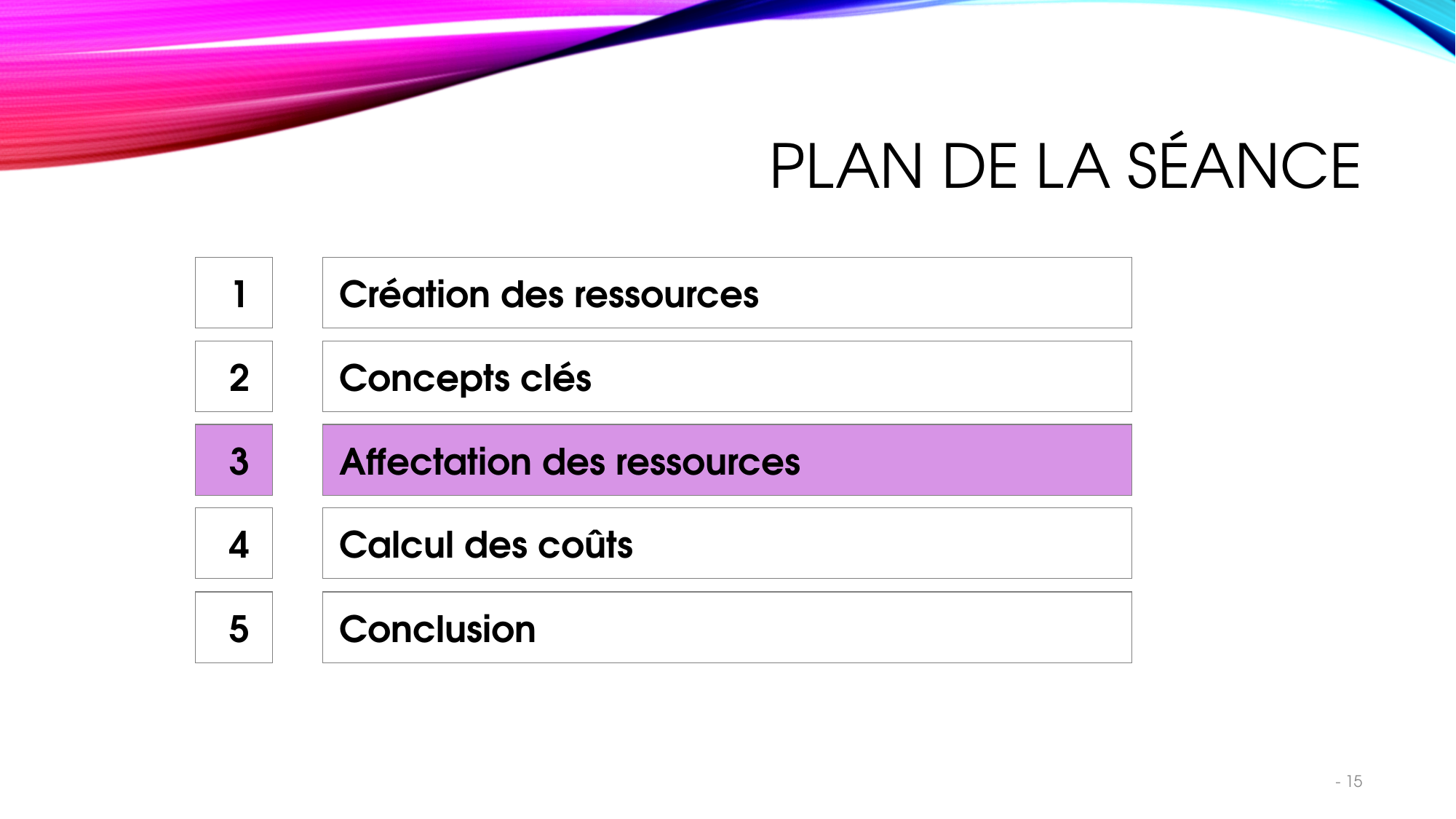

# Plan de la séance
1
Création des ressources
2
Concepts clés
3
Affectation des ressources
4
Calcul des coûts
5
Conclusion
15